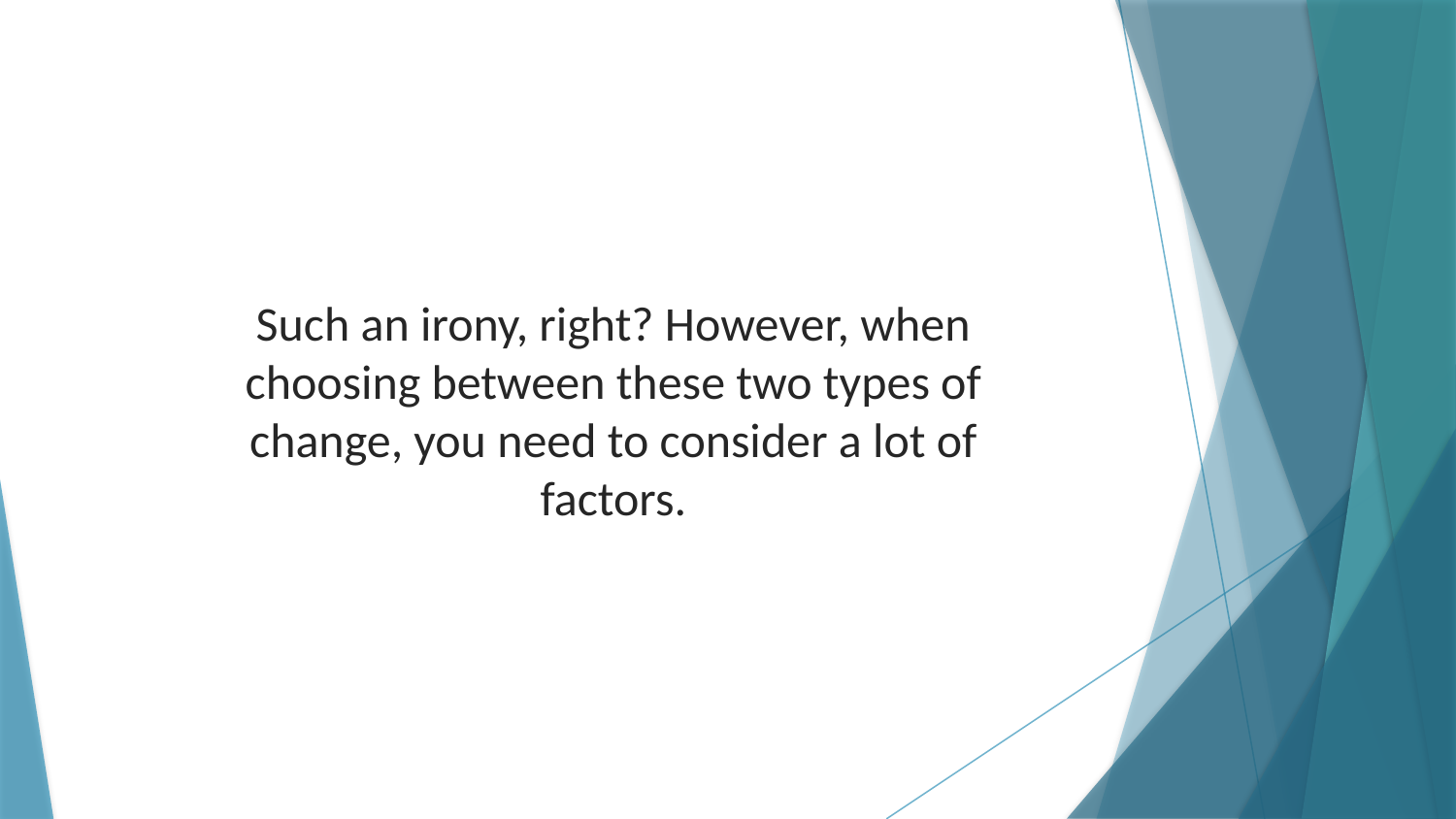

Such an irony, right? However, when choosing between these two types of change, you need to consider a lot of factors.